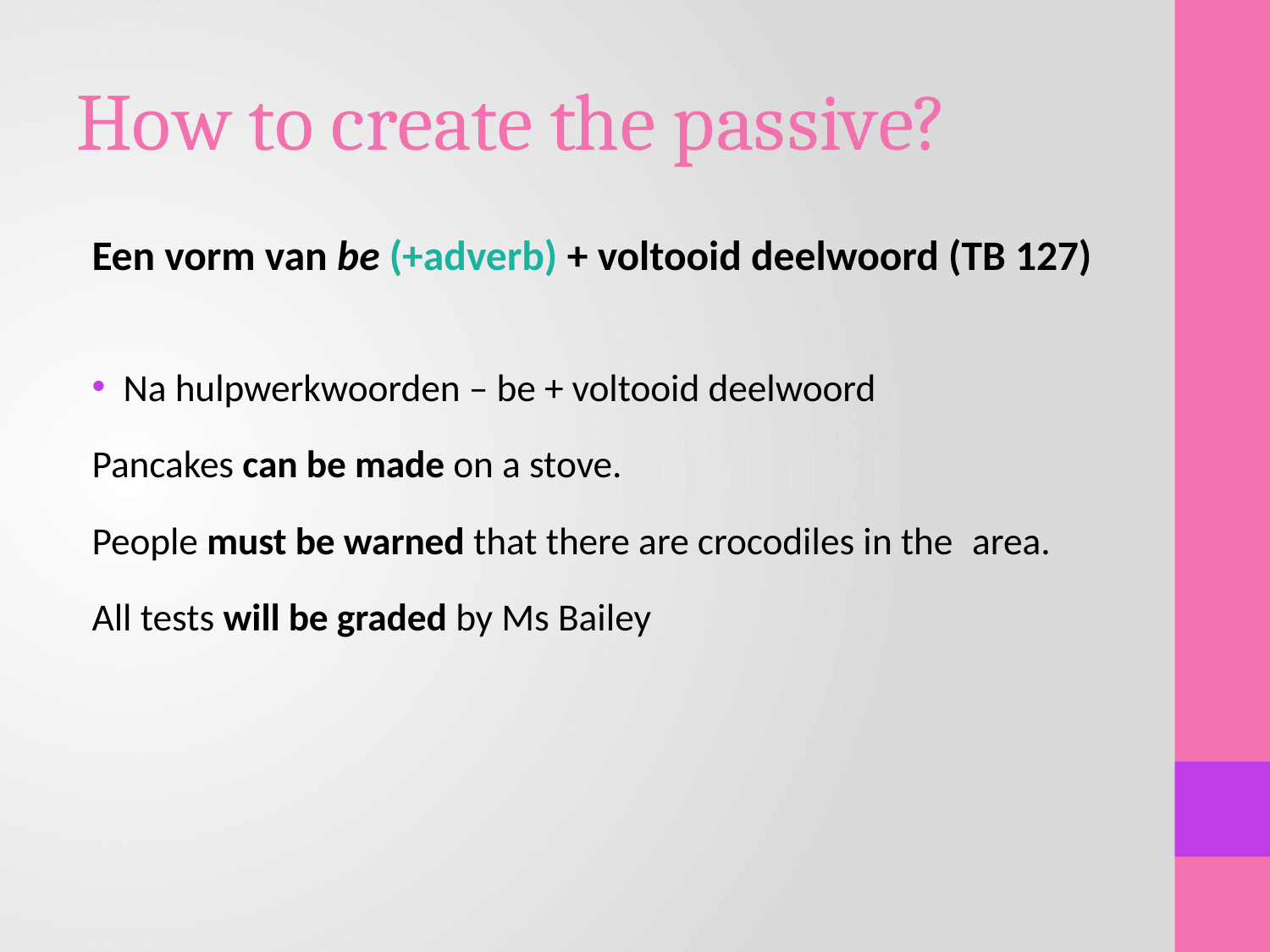

# How to create the passive?
Een vorm van be (+adverb) + voltooid deelwoord (TB 127)

Na hulpwerkwoorden – be + voltooid deelwoord
	Pancakes can be made on a stove.
	People must be warned that there are crocodiles in the 	area.
	All tests will be graded by Ms Bailey